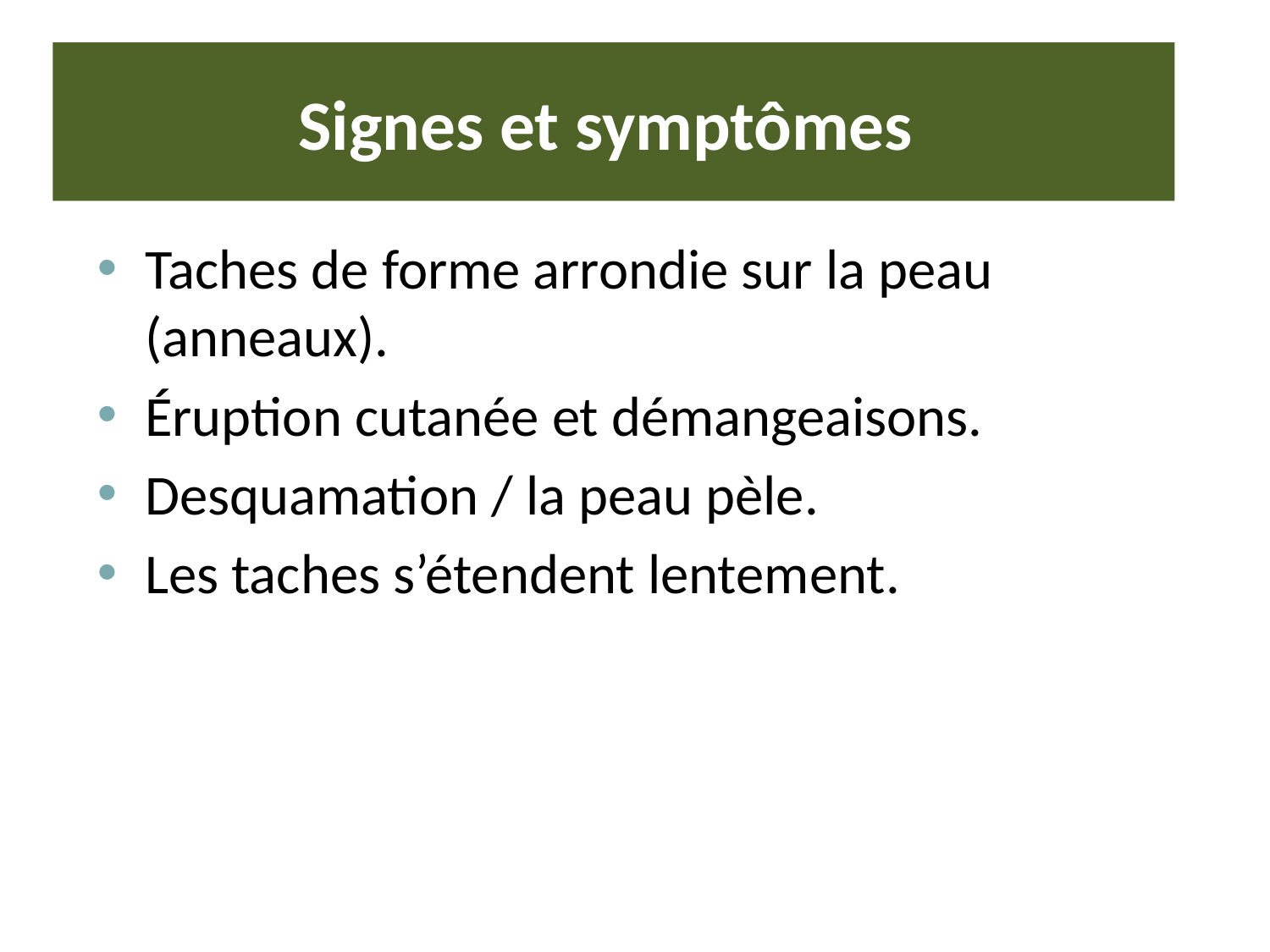

# Signes et symptômes
Taches de forme arrondie sur la peau (anneaux).
Éruption cutanée et démangeaisons.
Desquamation / la peau pèle.
Les taches s’étendent lentement.